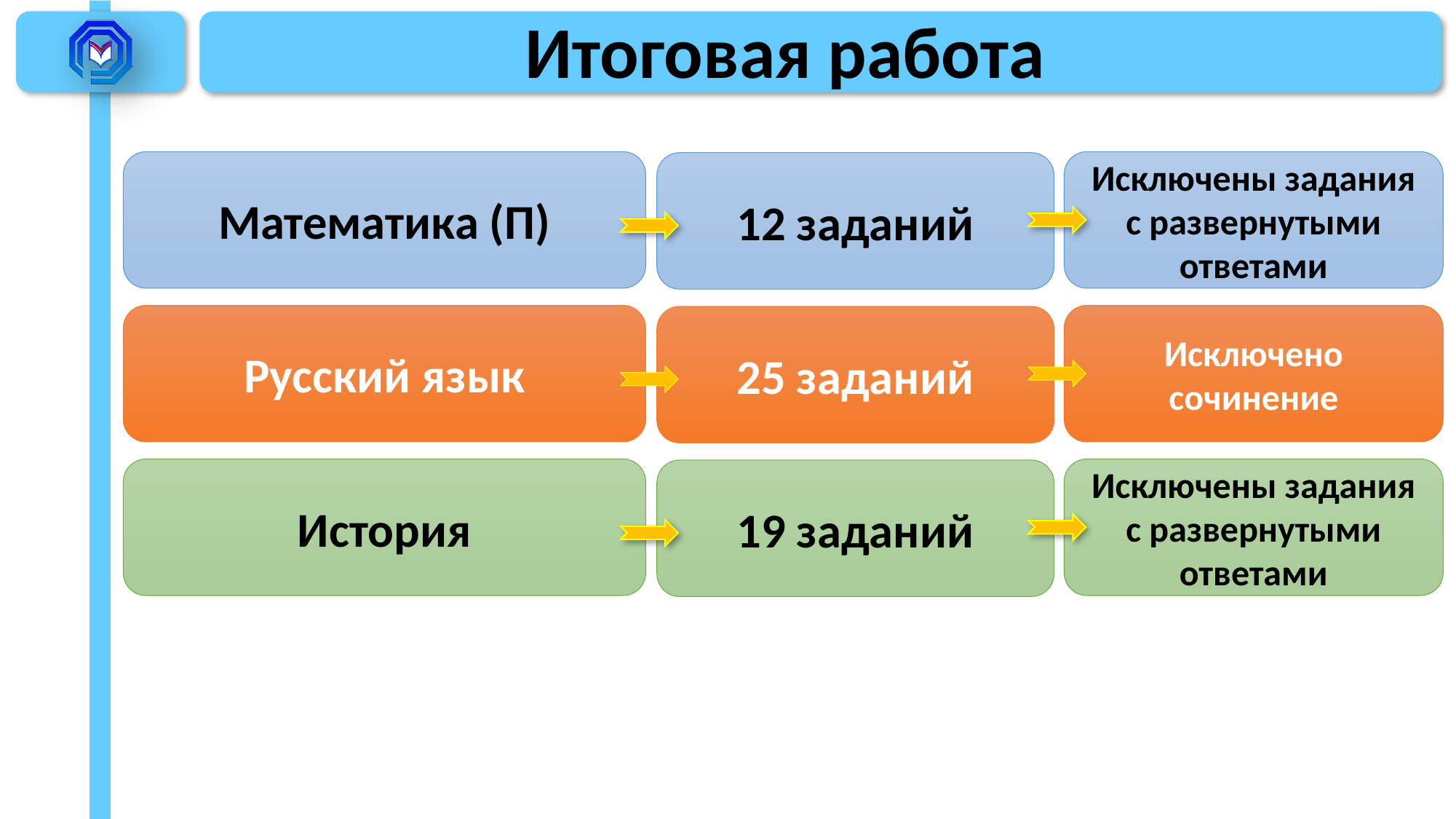

Итоговая работа
Математика (П)
Исключены задания с развернутыми ответами
12 заданий

Русский язык
Исключено сочинение
25 заданий

История
Исключены задания с развернутыми ответами
19 заданий